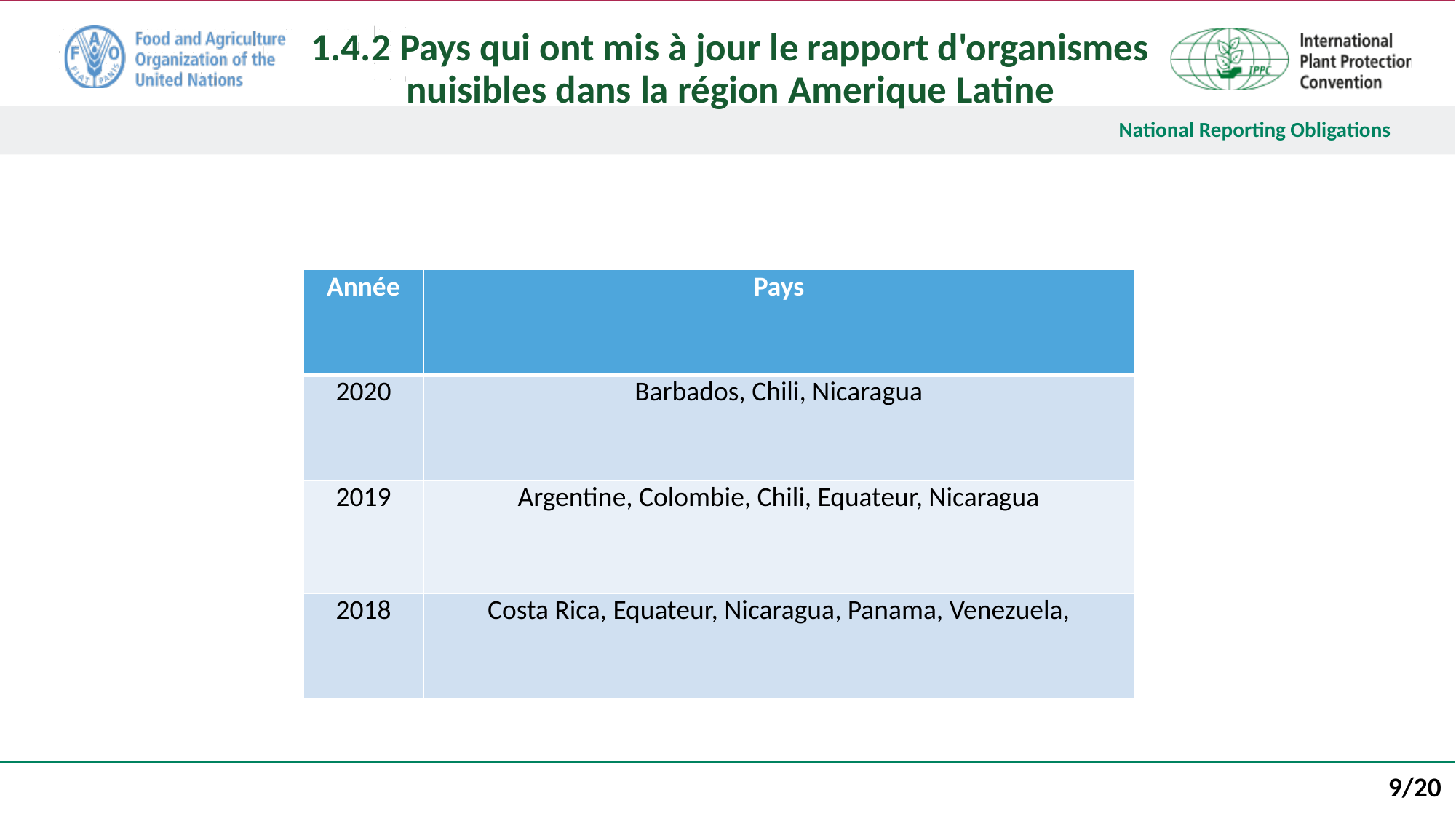

1.4.2 Pays qui ont mis à jour le rapport d'organismes nuisibles dans la région Amerique Latine
| Année | Pays |
| --- | --- |
| 2020 | Barbados, Chili, Nicaragua |
| 2019 | Argentine, Colombie, Chili, Equateur, Nicaragua |
| 2018 | Costa Rica, Equateur, Nicaragua, Panama, Venezuela, |
9/20